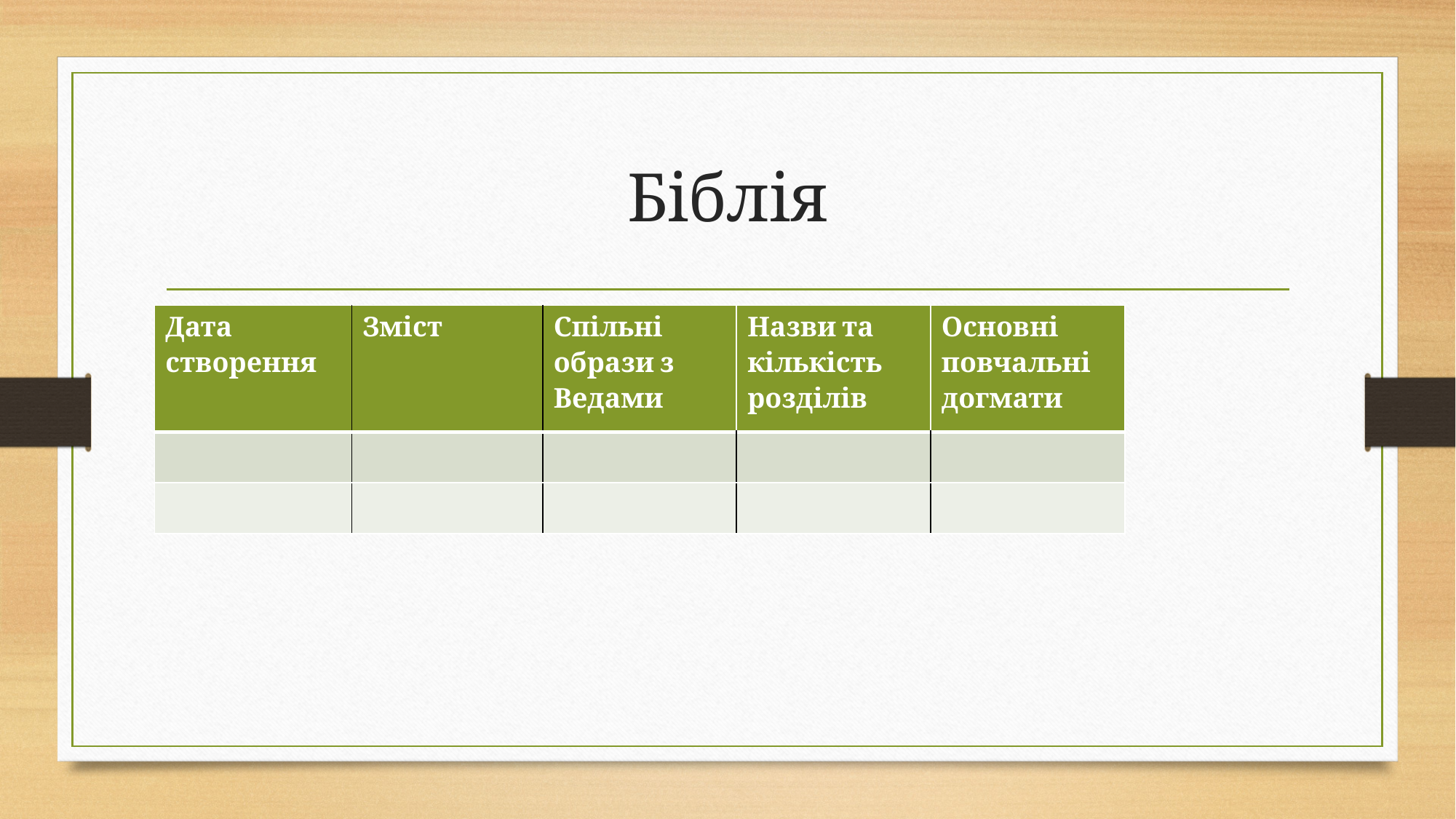

# Біблія
| Дата створення | Зміст | Спільні образи з Ведами | Назви та кількість розділів | Основні повчальні догмати |
| --- | --- | --- | --- | --- |
|  |  |  |  |  |
|  |  |  |  |  |